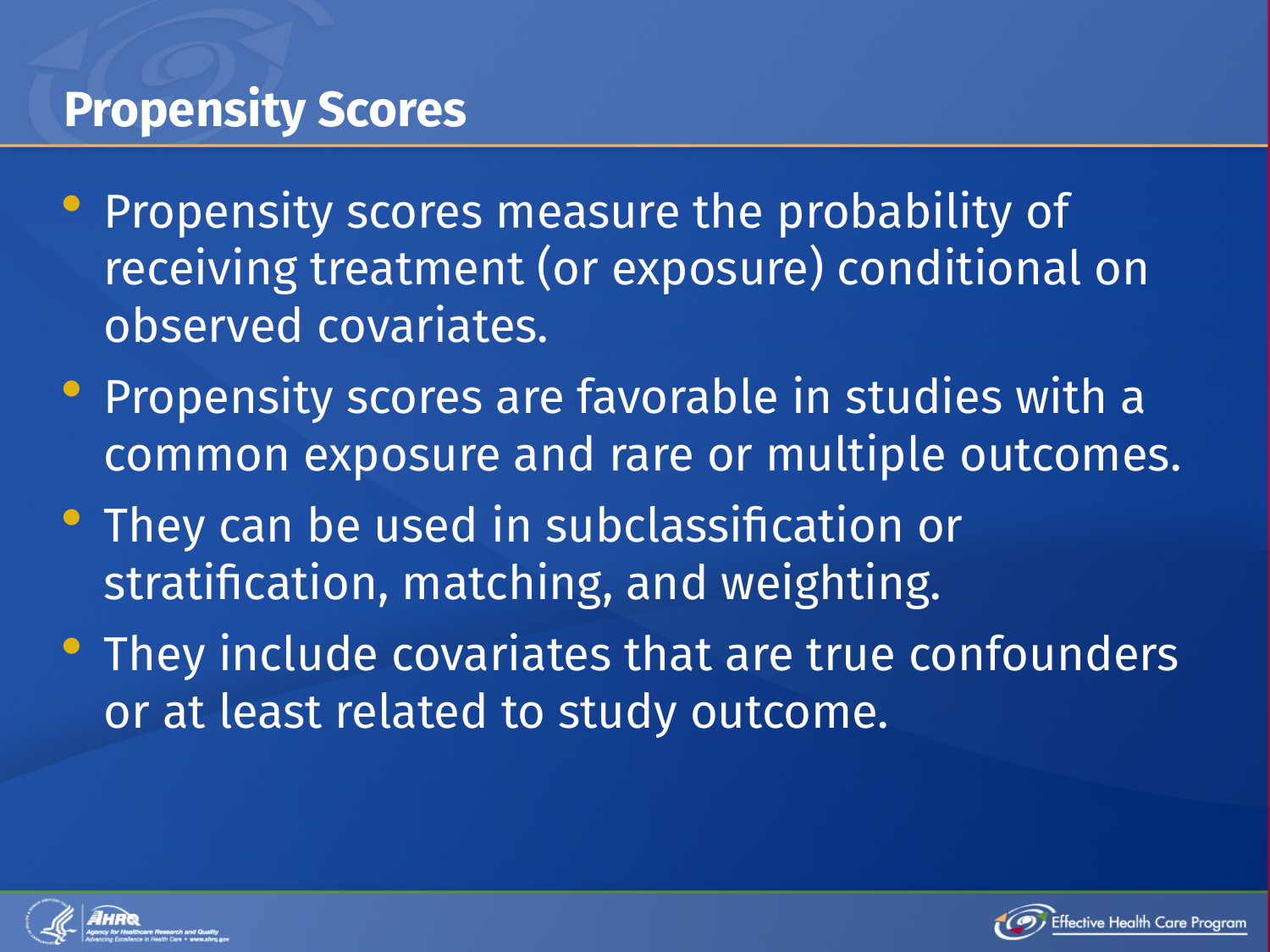

# Propensity Scores
Propensity scores measure the probability of receiving treatment (or exposure) conditional on observed covariates.
Propensity scores are favorable in studies with a common exposure and rare or multiple outcomes.
They can be used in subclassification or stratification, matching, and weighting.
They include covariates that are true confounders or at least related to study outcome.